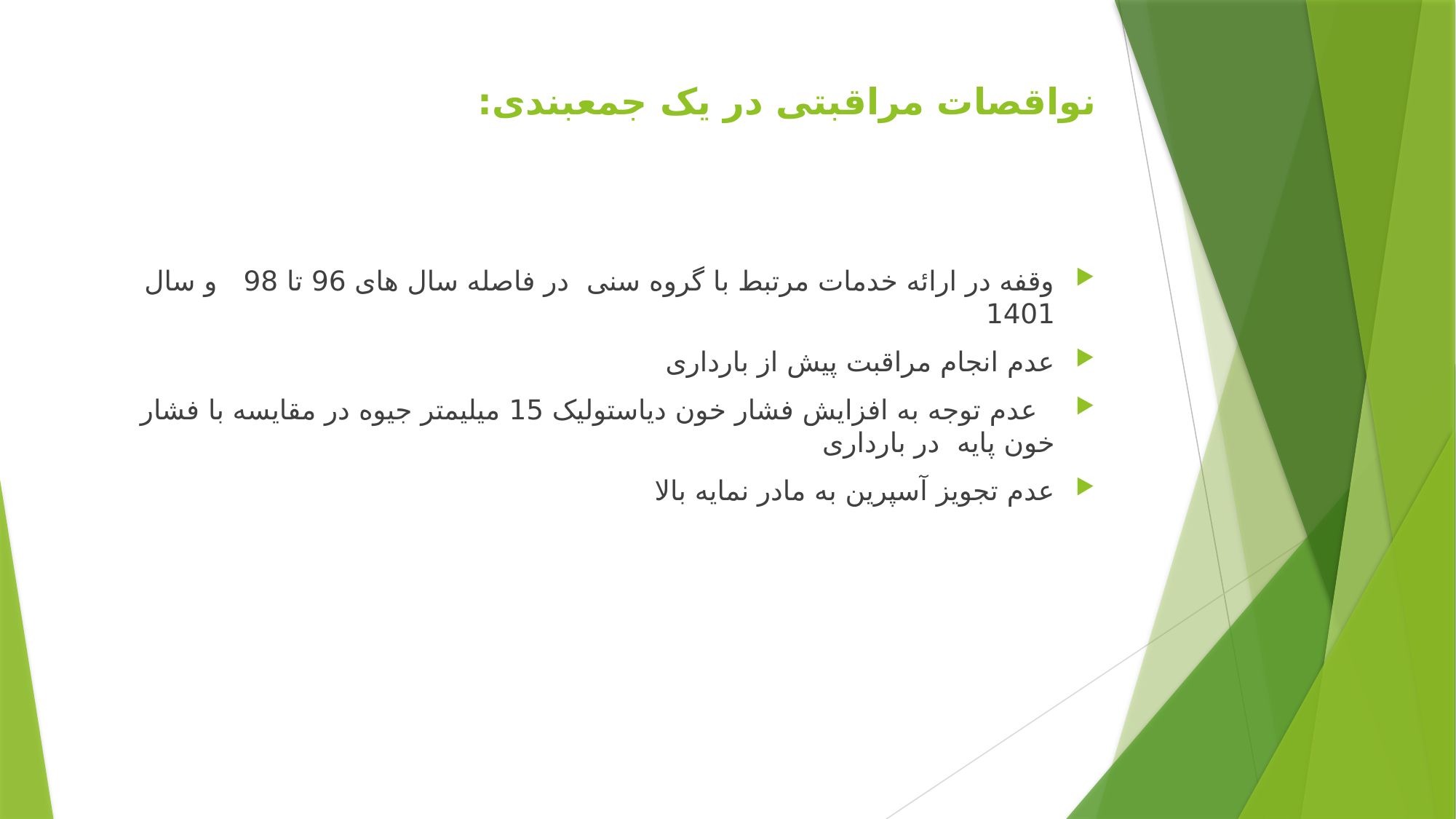

# نواقصات مراقبتی در یک جمعبندی:
وقفه در ارائه خدمات مرتبط با گروه سنی  در فاصله سال های 96 تا 98   و سال 1401
عدم انجام مراقبت پیش از بارداری
  عدم توجه به افزایش فشار خون دیاستولیک 15 میلیمتر جیوه در مقایسه با فشار خون پایه  در بارداری
عدم تجویز آسپرین به مادر نمایه بالا